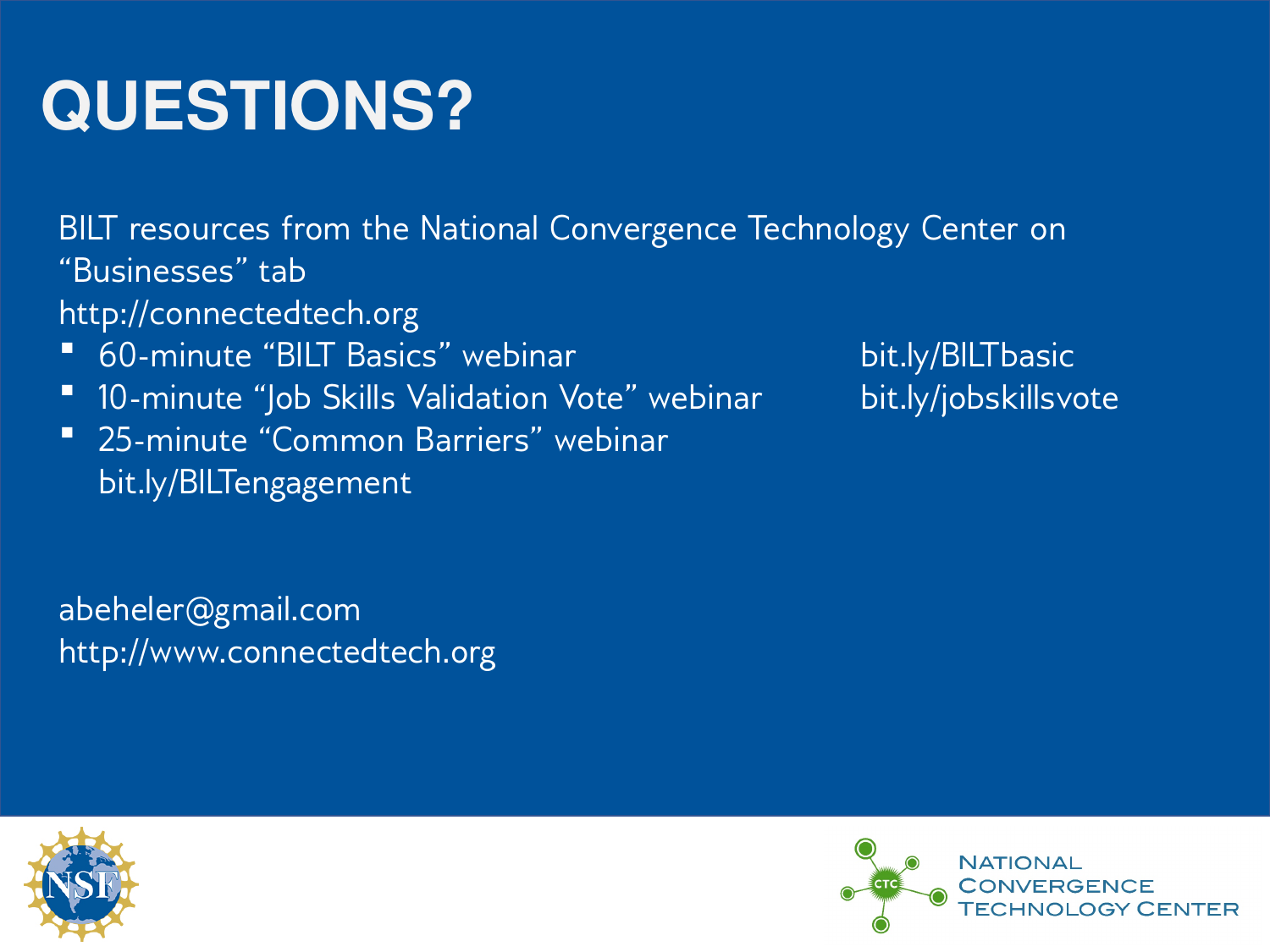

# QUESTIONS?
BILT resources from the National Convergence Technology Center on “Businesses” tab
http://connectedtech.org
60-minute “BILT Basics” webinar   		bit.ly/BILTbasic
10-minute “Job Skills Validation Vote” webinar    	bit.ly/jobskillsvote
25-minute “Common Barriers” webinar   		bit.ly/BILTengagement

abeheler@gmail.com
http://www.connectedtech.org